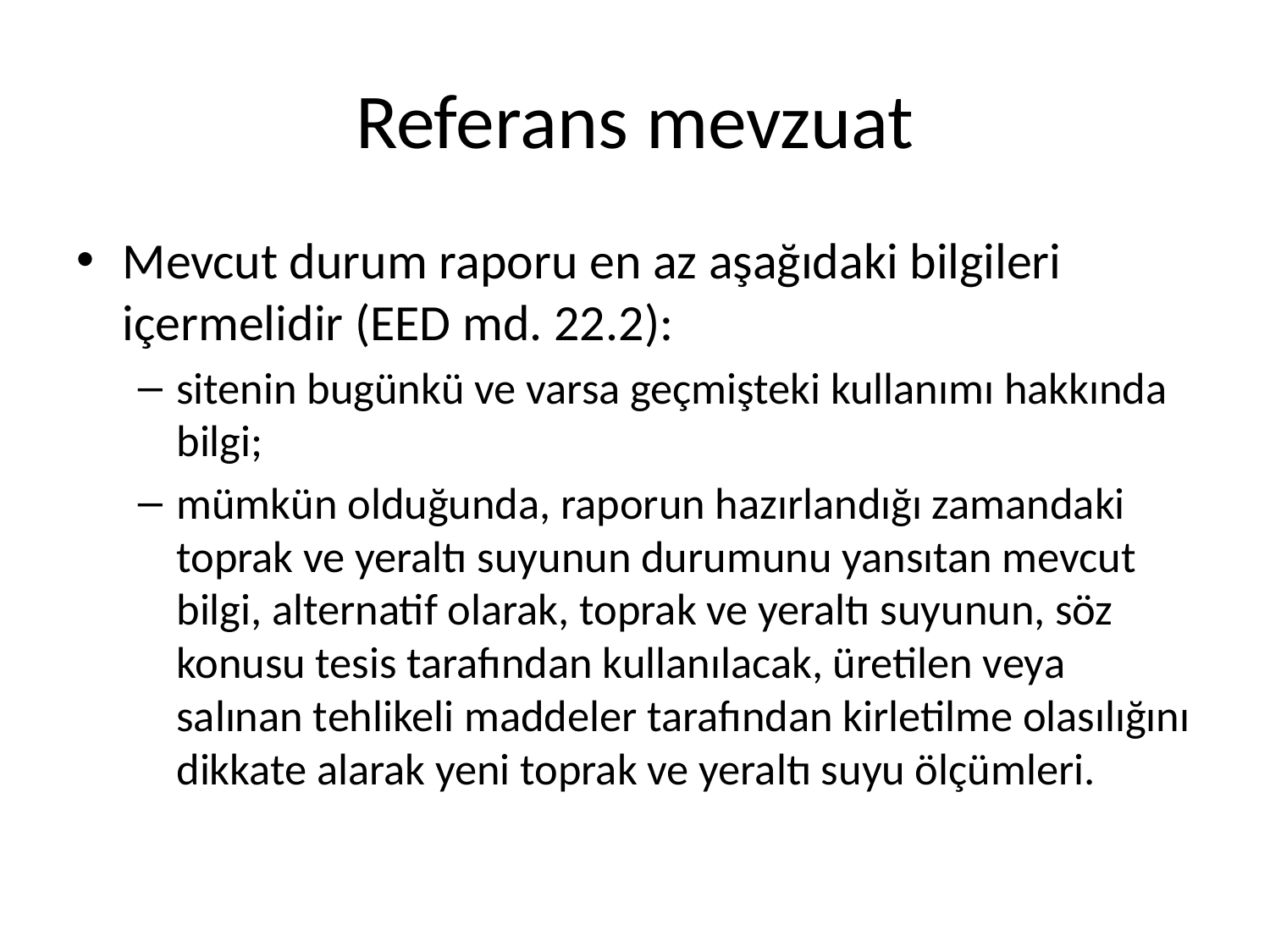

# Referans mevzuat
Mevcut durum raporu en az aşağıdaki bilgileri içermelidir (EED md. 22.2):
sitenin bugünkü ve varsa geçmişteki kullanımı hakkında bilgi;
mümkün olduğunda, raporun hazırlandığı zamandaki toprak ve yeraltı suyunun durumunu yansıtan mevcut bilgi, alternatif olarak, toprak ve yeraltı suyunun, söz konusu tesis tarafından kullanılacak, üretilen veya salınan tehlikeli maddeler tarafından kirletilme olasılığını dikkate alarak yeni toprak ve yeraltı suyu ölçümleri.